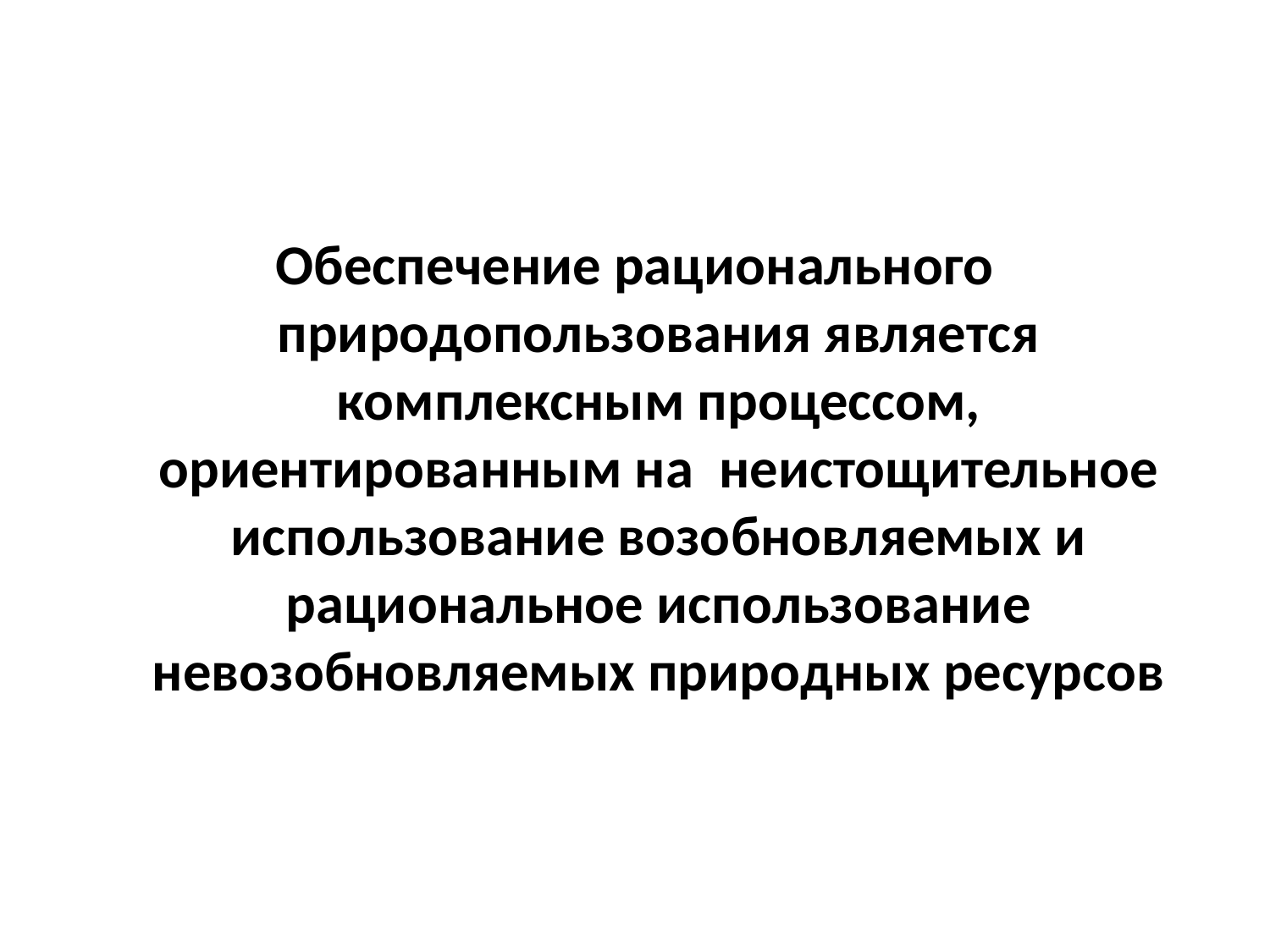

Обеспечение рационального природопользования является комплексным процессом, ориентированным на  неистощительное использование возобновляемых и рациональное использование невозобновляемых природных ресурсов